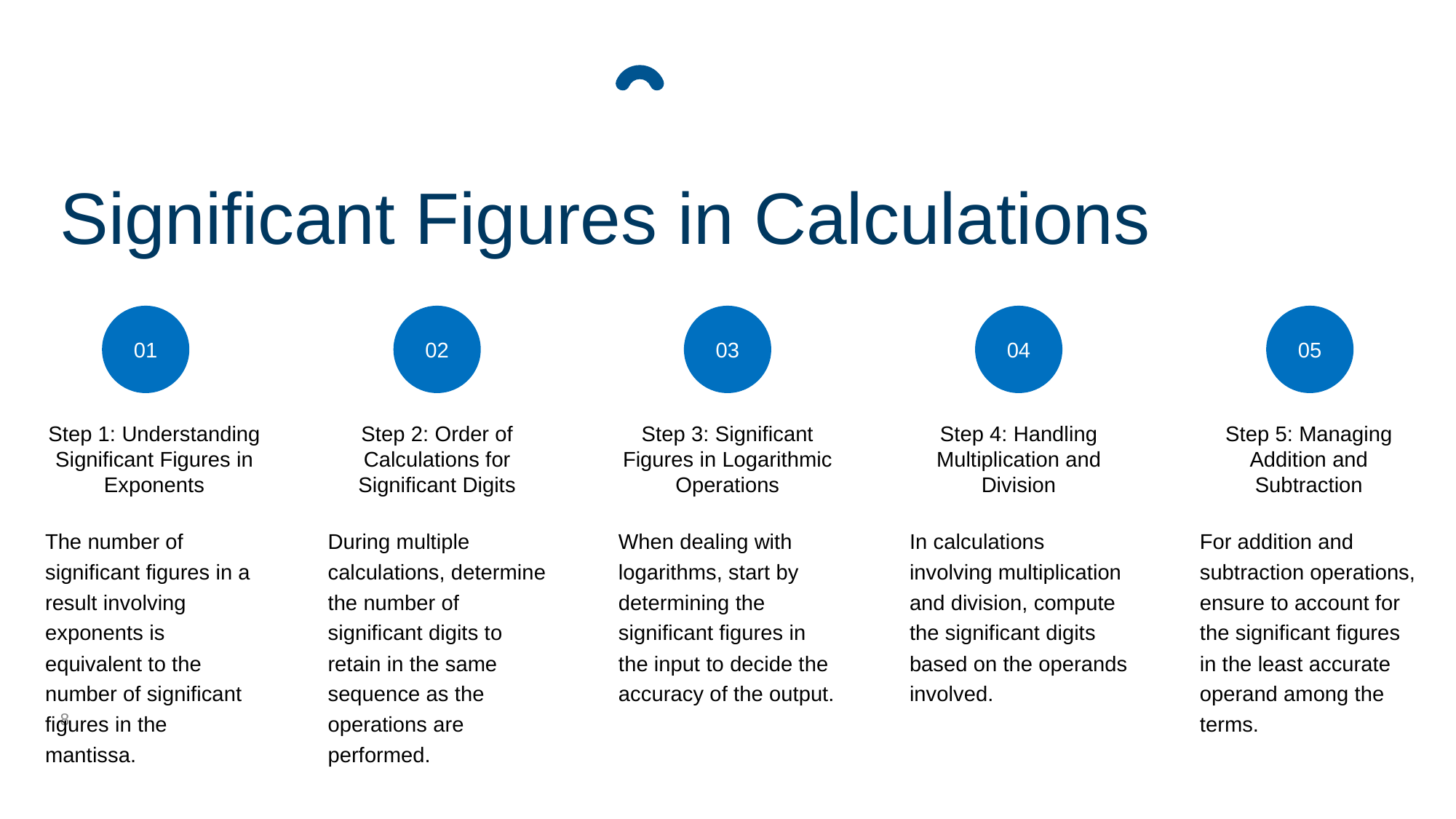

Significant Figures in Calculations

01
02
03
04
05
Step 1: Understanding Significant Figures in Exponents
Step 2: Order of Calculations for Significant Digits
Step 3: Significant Figures in Logarithmic Operations
Step 4: Handling Multiplication and Division
Step 5: Managing Addition and Subtraction
The number of significant figures in a result involving exponents is equivalent to the number of significant figures in the mantissa.
During multiple calculations, determine the number of significant digits to retain in the same sequence as the operations are performed.
When dealing with logarithms, start by determining the significant figures in the input to decide the accuracy of the output.
In calculations involving multiplication and division, compute the significant digits based on the operands involved.
For addition and subtraction operations, ensure to account for the significant figures in the least accurate operand among the terms.
8